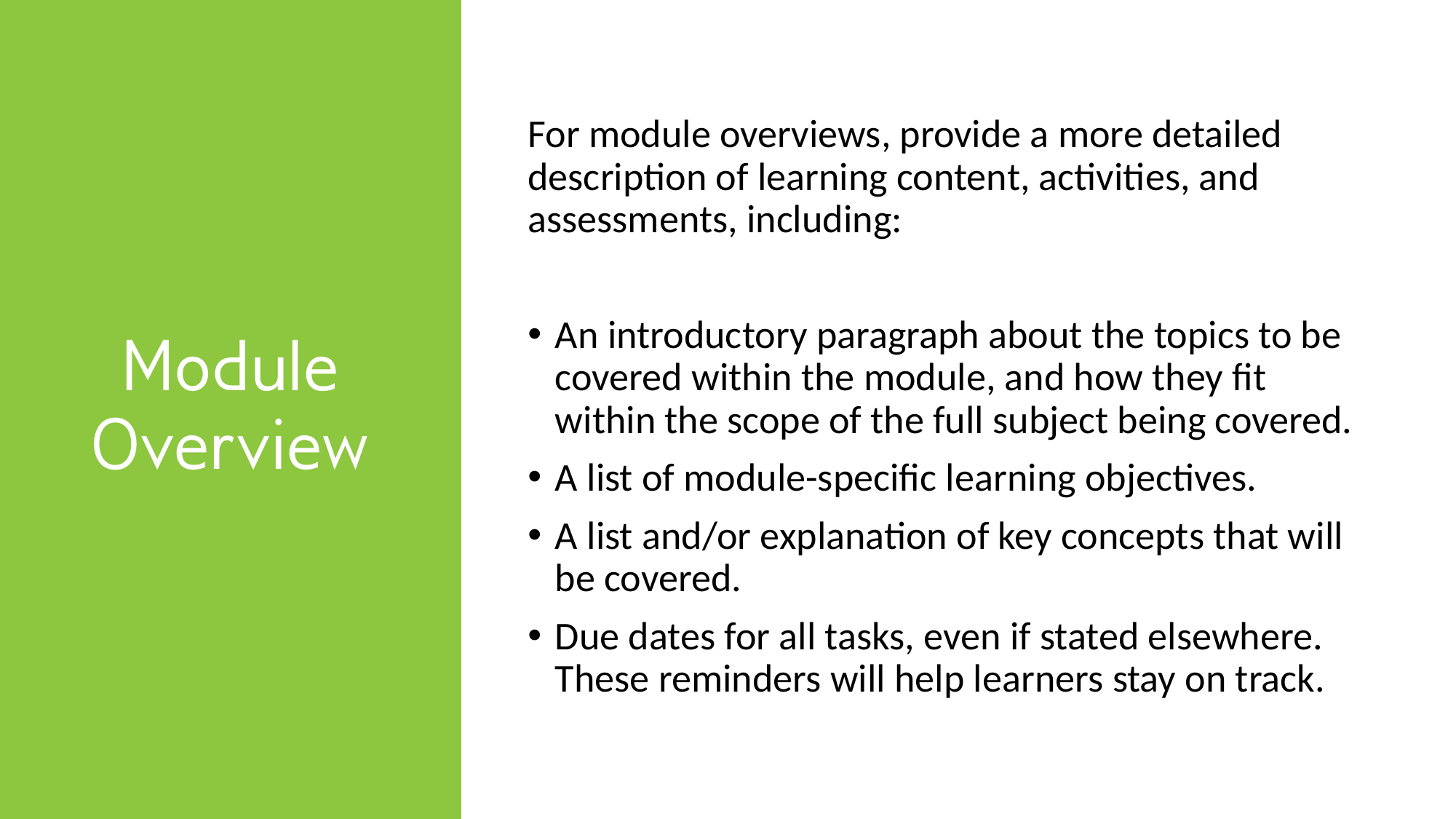

For module overviews, provide a more detailed description of learning content, activities, and assessments, including:

An introductory paragraph about the topics to be covered within the module, and how they fit within the scope of the full subject being covered.
A list of module-specific learning objectives.
A list and/or explanation of key concepts that will be covered.
Due dates for all tasks, even if stated elsewhere. These reminders will help learners stay on track.
# Module Overview